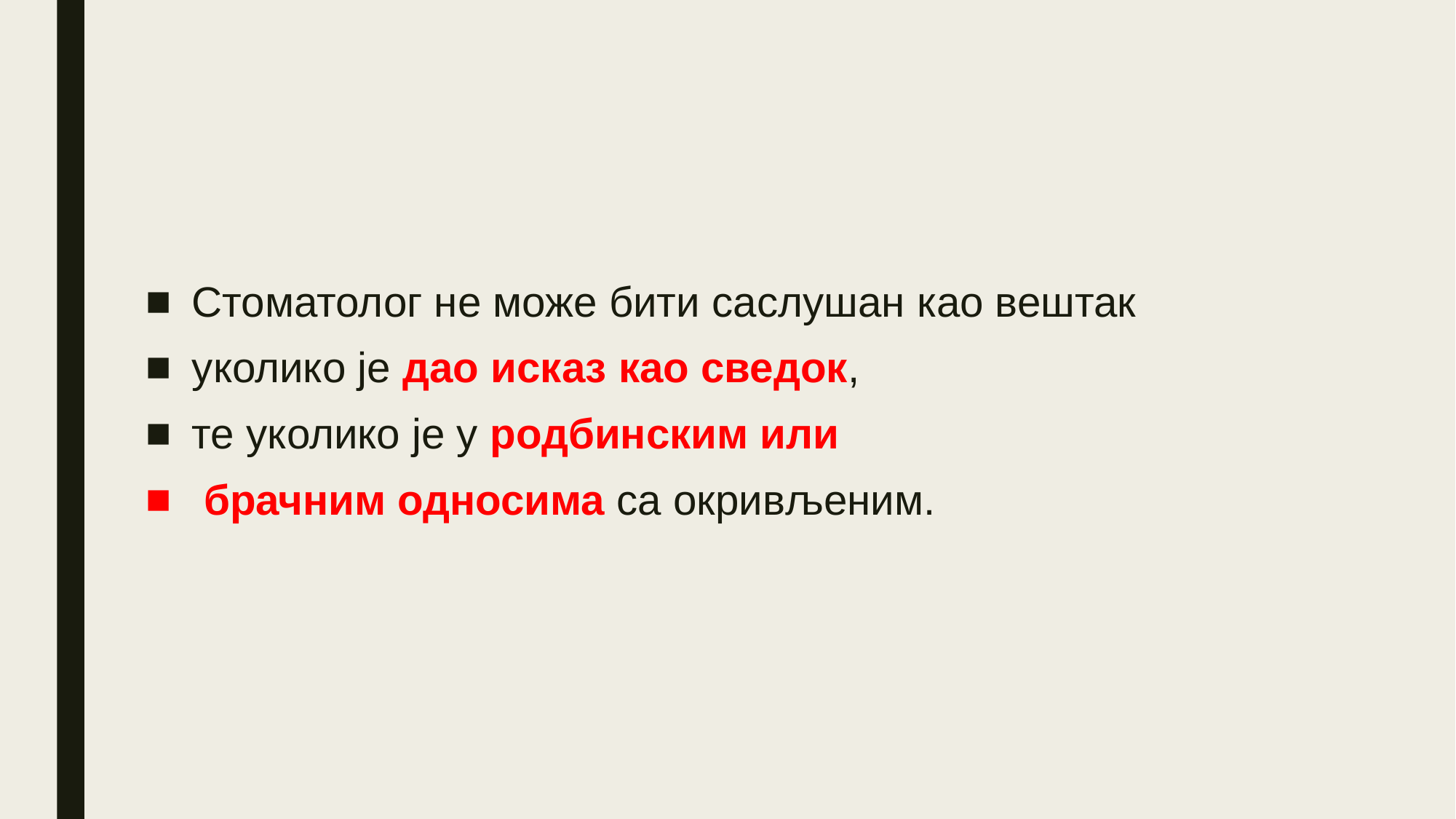

Стоматолог не може бити саслушан као вештак
уколико је дао исказ као сведок,
те уколико је у родбинским или
 брачним односима са окривљеним.